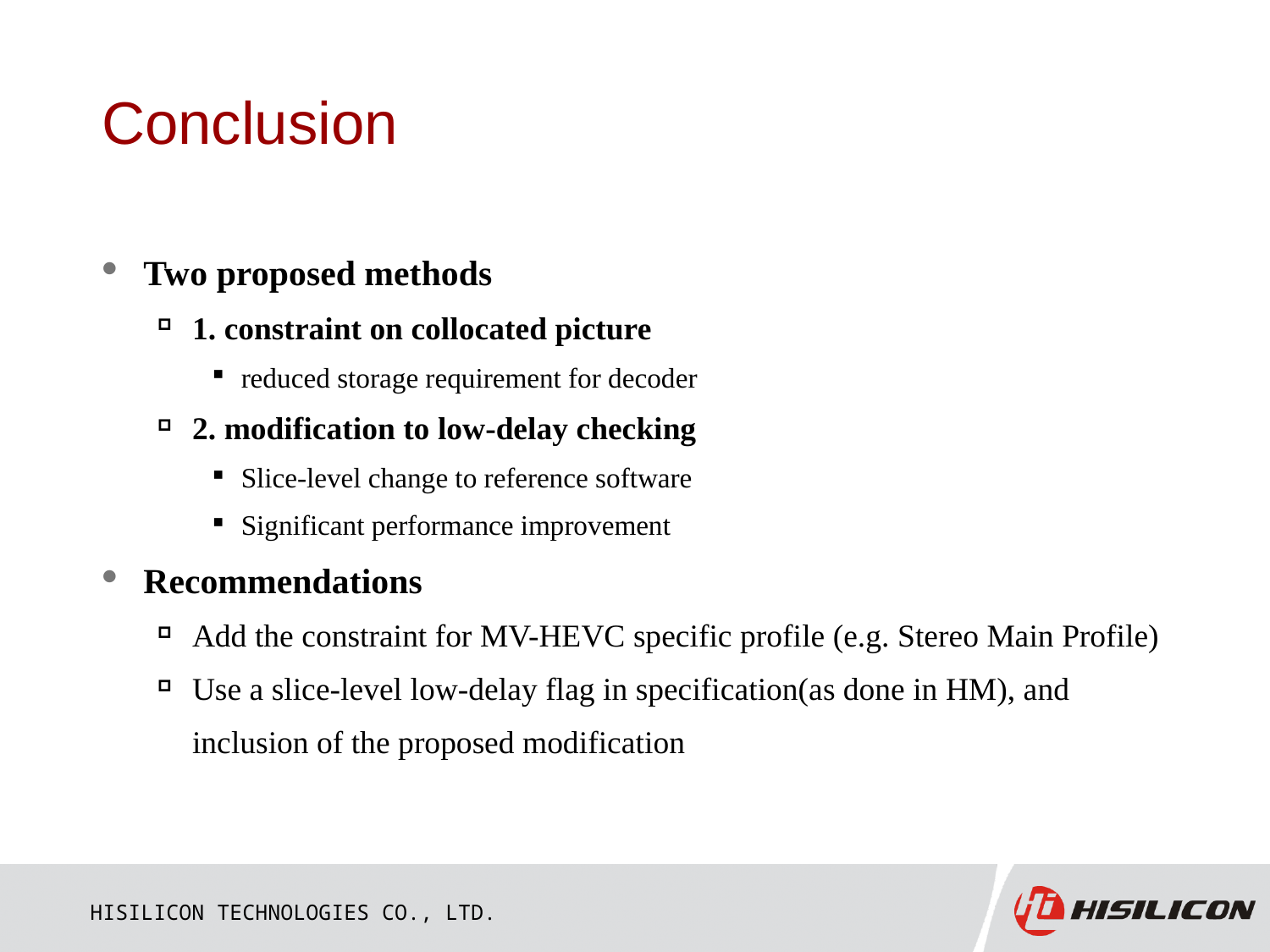

# Conclusion
Two proposed methods
1. constraint on collocated picture
reduced storage requirement for decoder
2. modification to low-delay checking
Slice-level change to reference software
Significant performance improvement
Recommendations
Add the constraint for MV-HEVC specific profile (e.g. Stereo Main Profile)
Use a slice-level low-delay flag in specification(as done in HM), and inclusion of the proposed modification